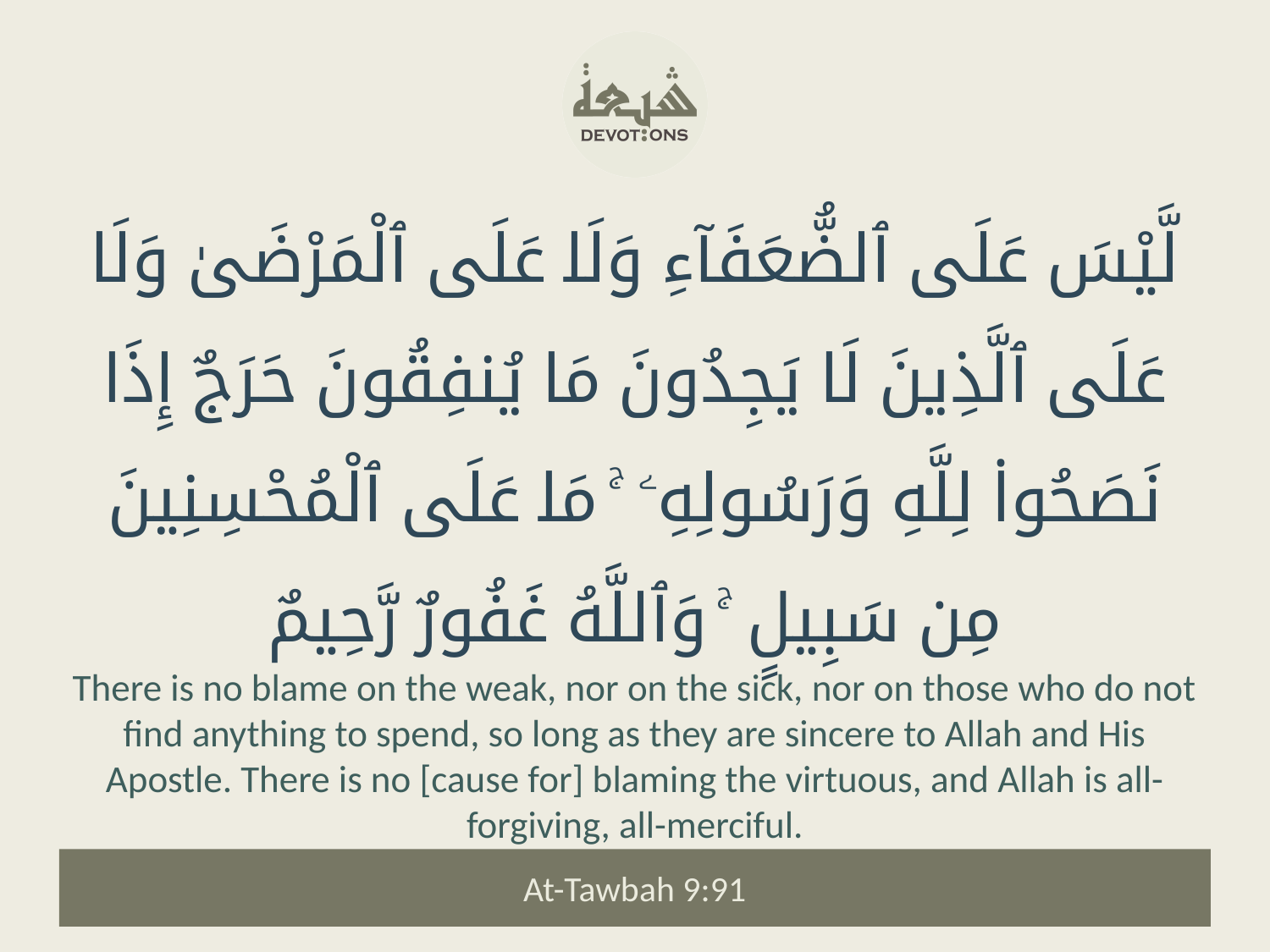

لَّيْسَ عَلَى ٱلضُّعَفَآءِ وَلَا عَلَى ٱلْمَرْضَىٰ وَلَا عَلَى ٱلَّذِينَ لَا يَجِدُونَ مَا يُنفِقُونَ حَرَجٌ إِذَا نَصَحُوا۟ لِلَّهِ وَرَسُولِهِۦ ۚ مَا عَلَى ٱلْمُحْسِنِينَ مِن سَبِيلٍ ۚ وَٱللَّهُ غَفُورٌ رَّحِيمٌ
There is no blame on the weak, nor on the sick, nor on those who do not find anything to spend, so long as they are sincere to Allah and His Apostle. There is no [cause for] blaming the virtuous, and Allah is all-forgiving, all-merciful.
At-Tawbah 9:91